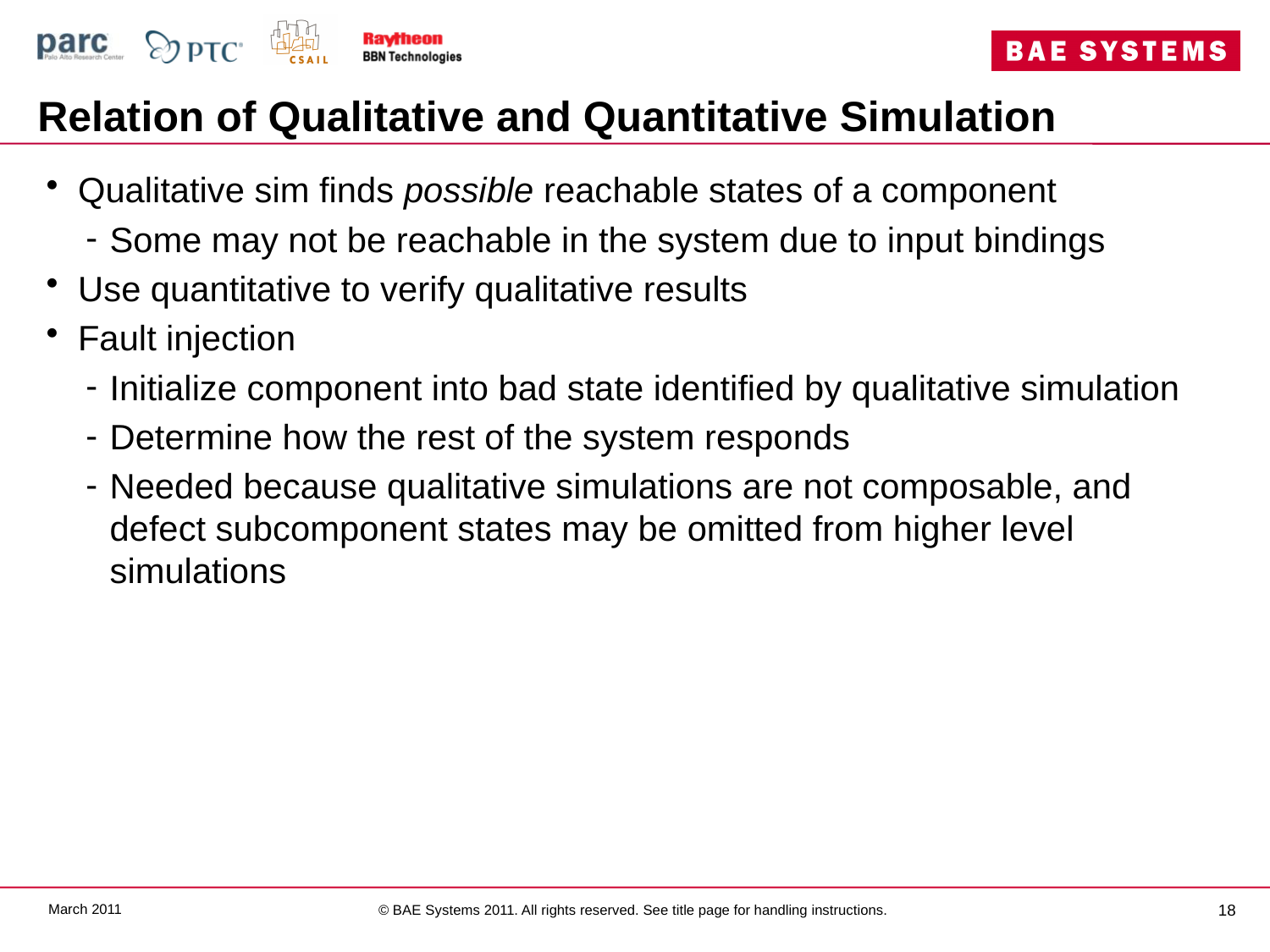

# Relation of Qualitative and Quantitative Simulation
Qualitative sim finds possible reachable states of a component
Some may not be reachable in the system due to input bindings
Use quantitative to verify qualitative results
Fault injection
Initialize component into bad state identified by qualitative simulation
Determine how the rest of the system responds
Needed because qualitative simulations are not composable, and defect subcomponent states may be omitted from higher level simulations
March 2011
18

© BAE Systems 2011. All rights reserved. See title page for handling instructions.